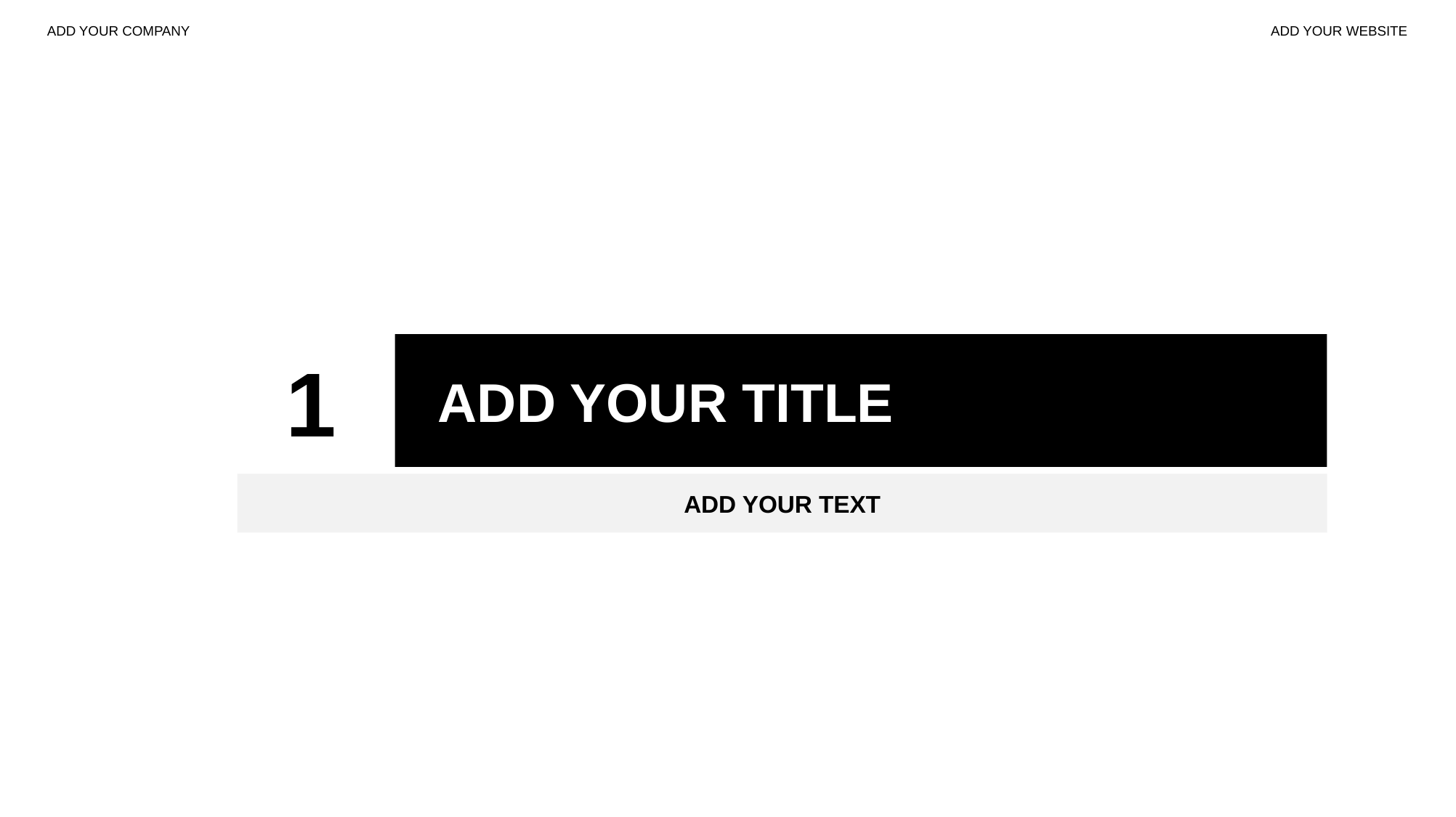

ADD YOUR COMPANY
ADD YOUR WEBSITE
1
ADD YOUR TITLE
ADD YOUR TEXT